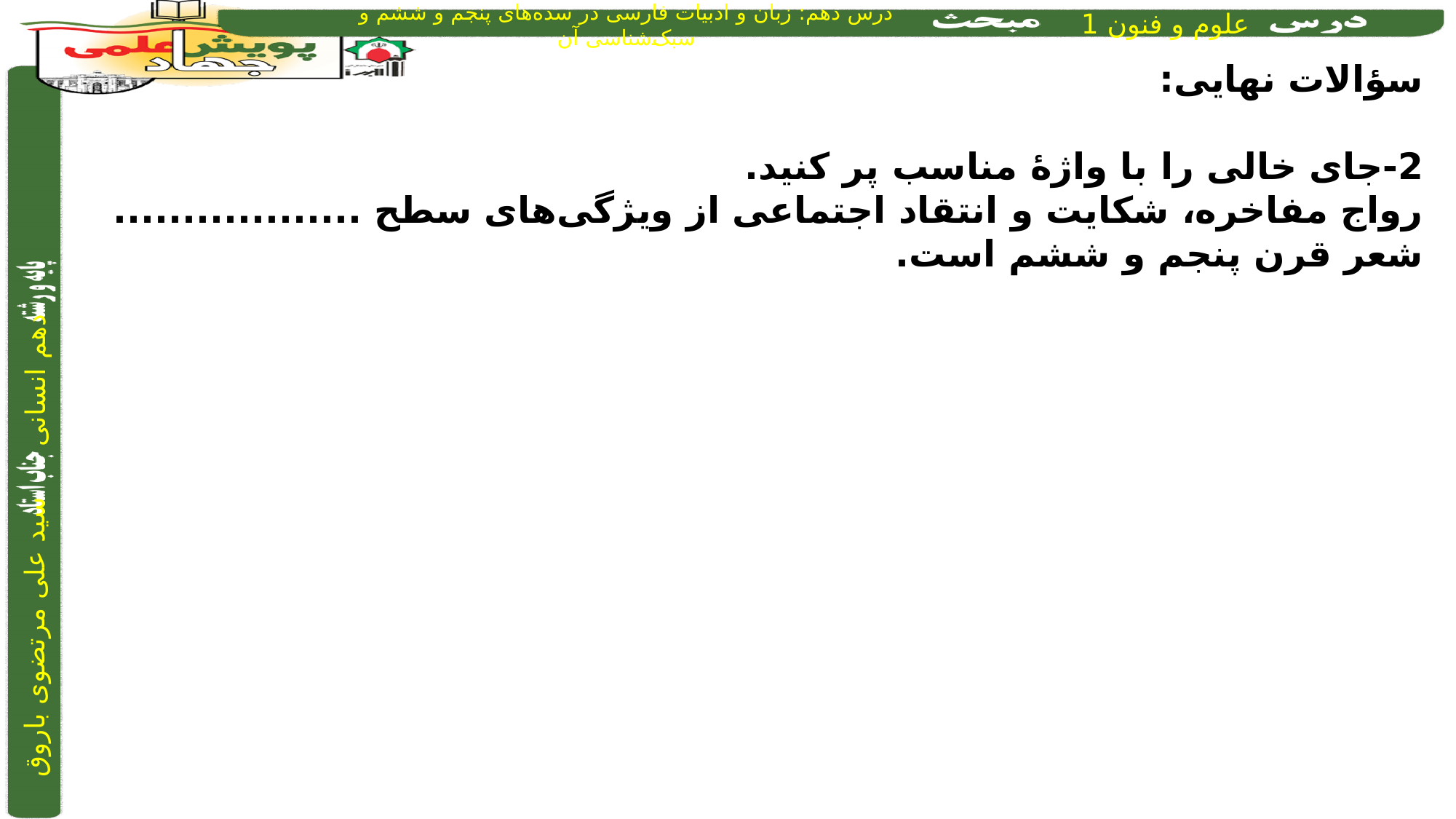

سؤالات نهایی:

2-جای خالی را با واژۀ مناسب پر کنید.
رواج مفاخره، شکایت و انتقاد اجتماعی از ویژگی‌های سطح .................. شعر قرن پنجم و ششم است.